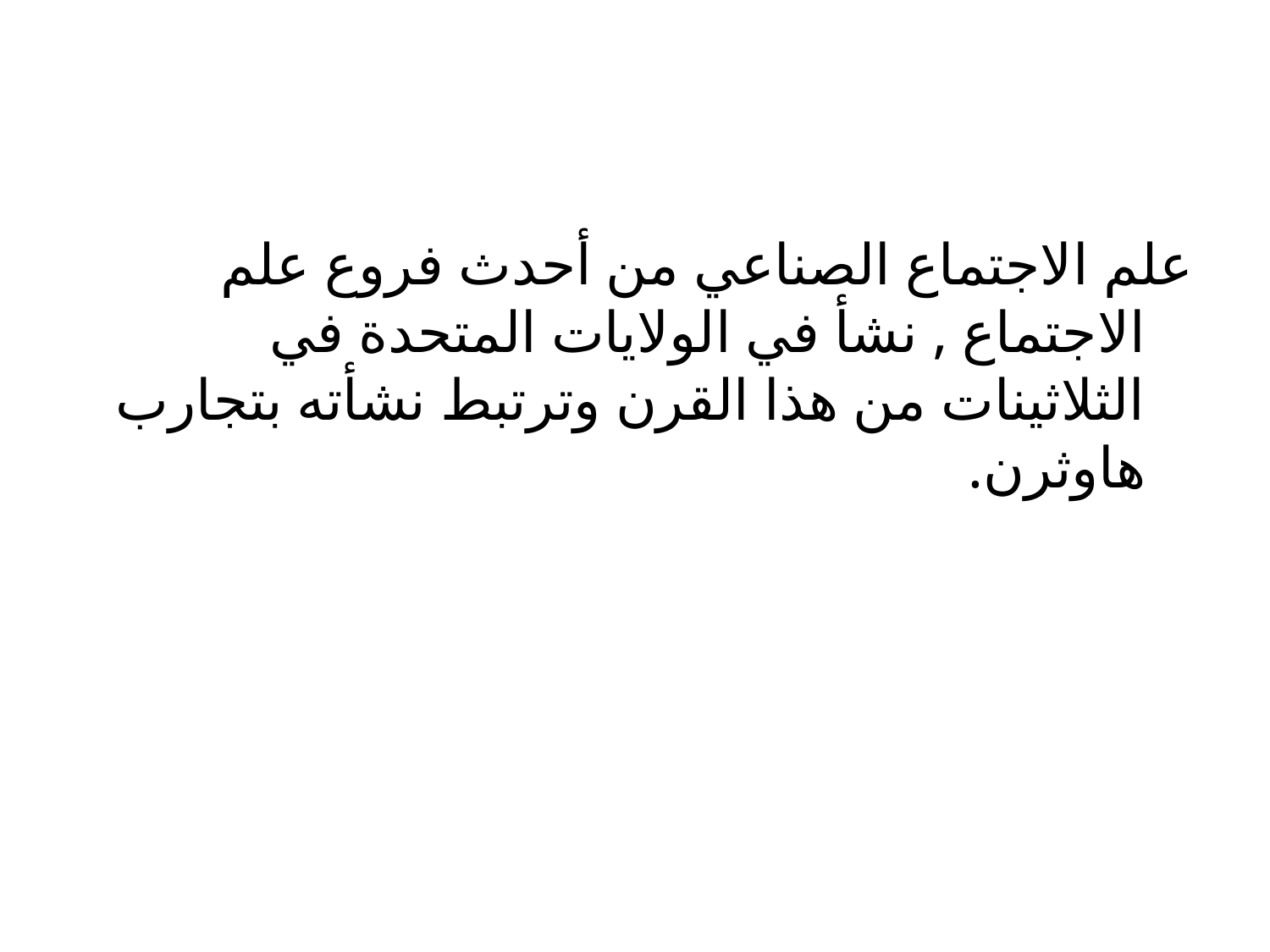

#
علم الاجتماع الصناعي من أحدث فروع علم الاجتماع , نشأ في الولايات المتحدة في الثلاثينات من هذا القرن وترتبط نشأته بتجارب هاوثرن.